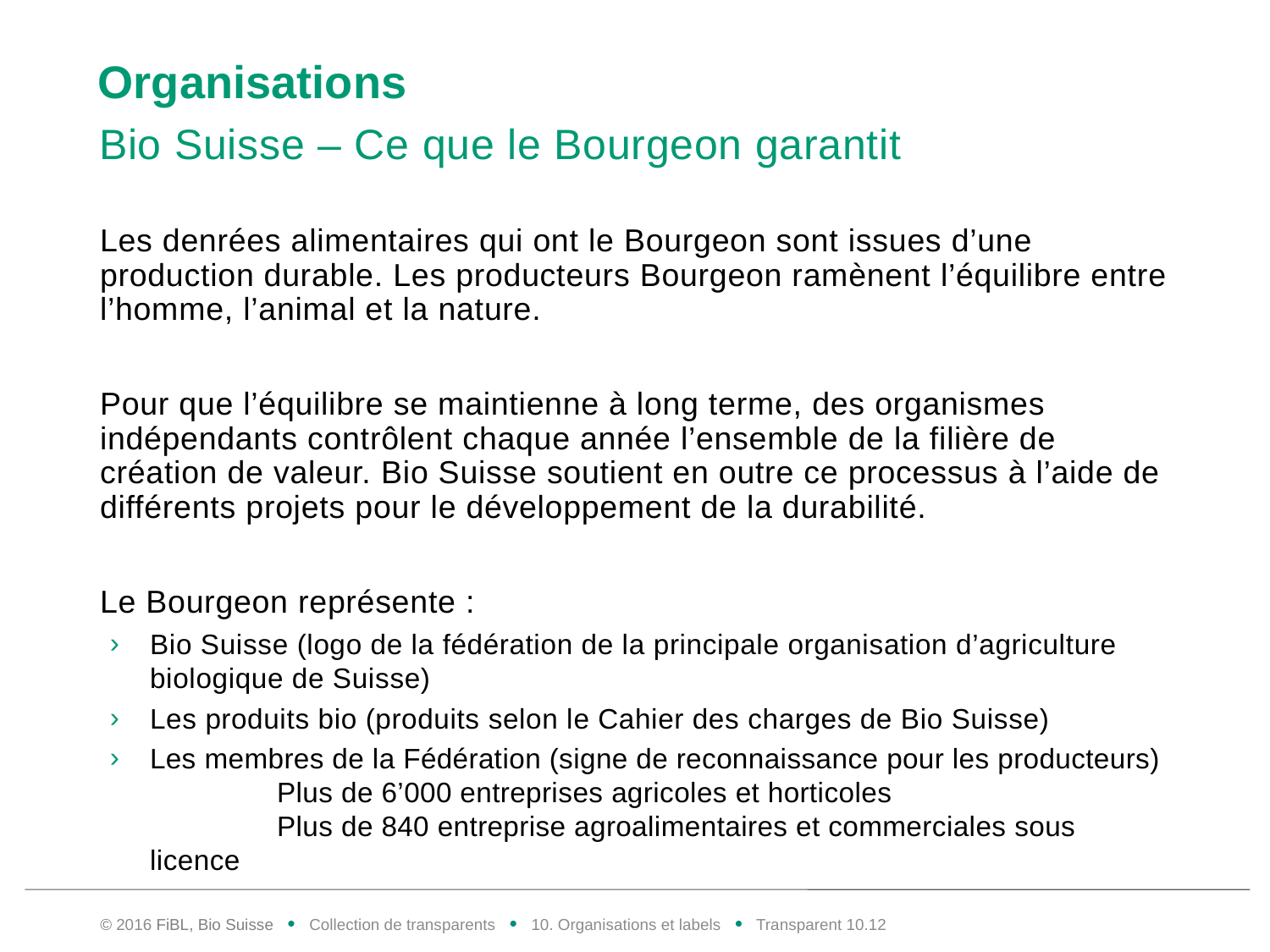

# Organisations
Bio Suisse – Ce que le Bourgeon garantit
Les denrées alimentaires qui ont le Bourgeon sont issues d’une production durable. Les producteurs Bourgeon ramènent l’équilibre entre l’homme, l’animal et la nature.

Pour que l’équilibre se maintienne à long terme, des organismes indépendants contrôlent chaque année l’ensemble de la filière de création de valeur. Bio Suisse soutient en outre ce processus à l’aide de différents projets pour le développement de la durabilité.

Le Bourgeon représente :
Bio Suisse (logo de la fédération de la principale organisation d’agriculture biologique de Suisse)
Les produits bio (produits selon le Cahier des charges de Bio Suisse)
Les membres de la Fédération (signe de reconnaissance pour les producteurs)
	Plus de 6’000 entreprises agricoles et horticoles
	Plus de 840 entreprise agroalimentaires et commerciales sous licence

© 2016 FiBL, Bio Suisse   •   Collection de transparents   •   10. Organisations et labels   •   Transparent 10.12